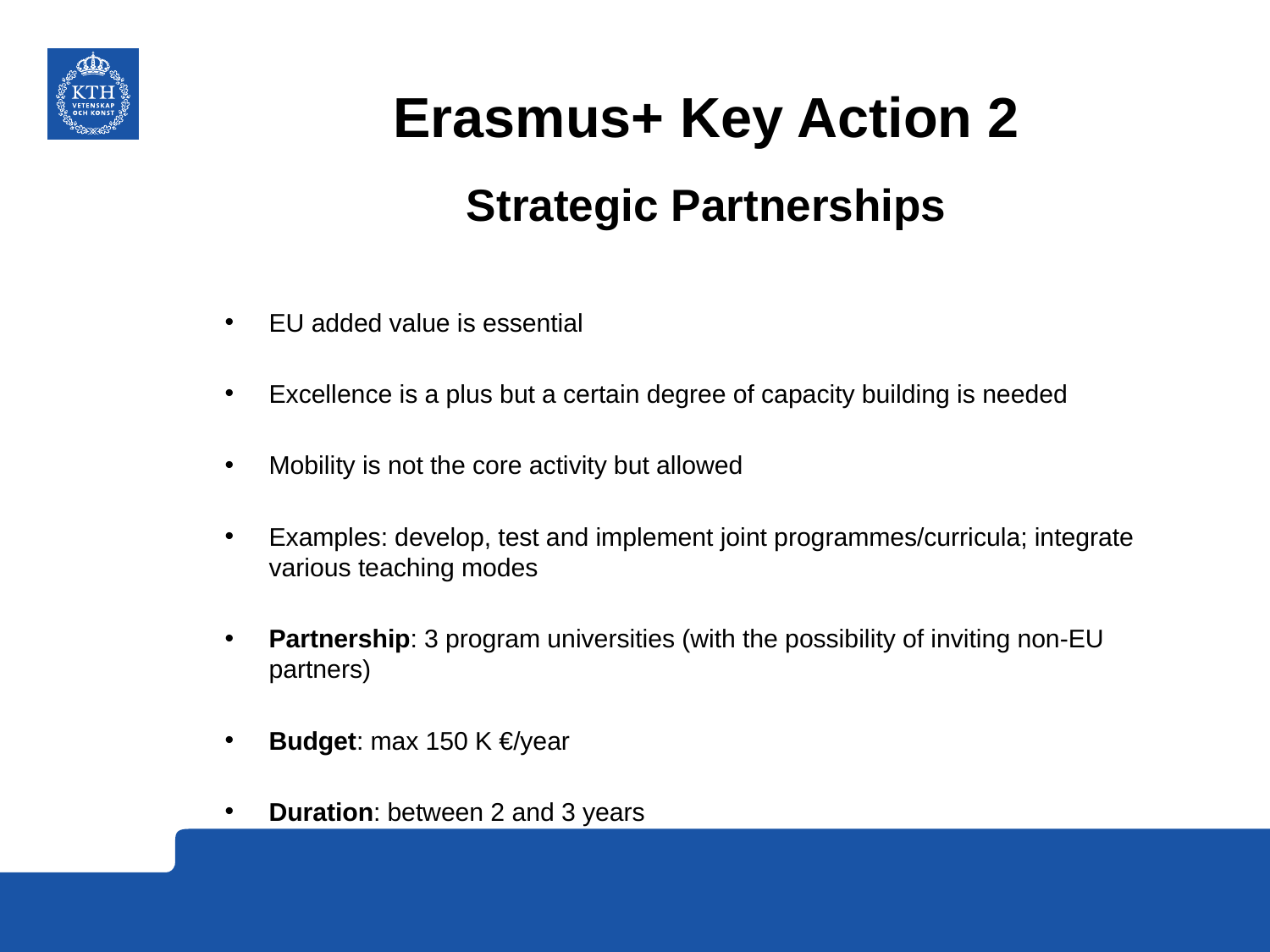

# Erasmus+ Key Action 2
Strategic Partnerships

EU added value is essential

Excellence is a plus but a certain degree of capacity building is needed

Mobility is not the core activity but allowed

Examples: develop, test and implement joint programmes/curricula; integrate various teaching modes

Partnership: 3 program universities (with the possibility of inviting non-EU partners)

Budget: max 150 K €/year

Duration: between 2 and 3 years